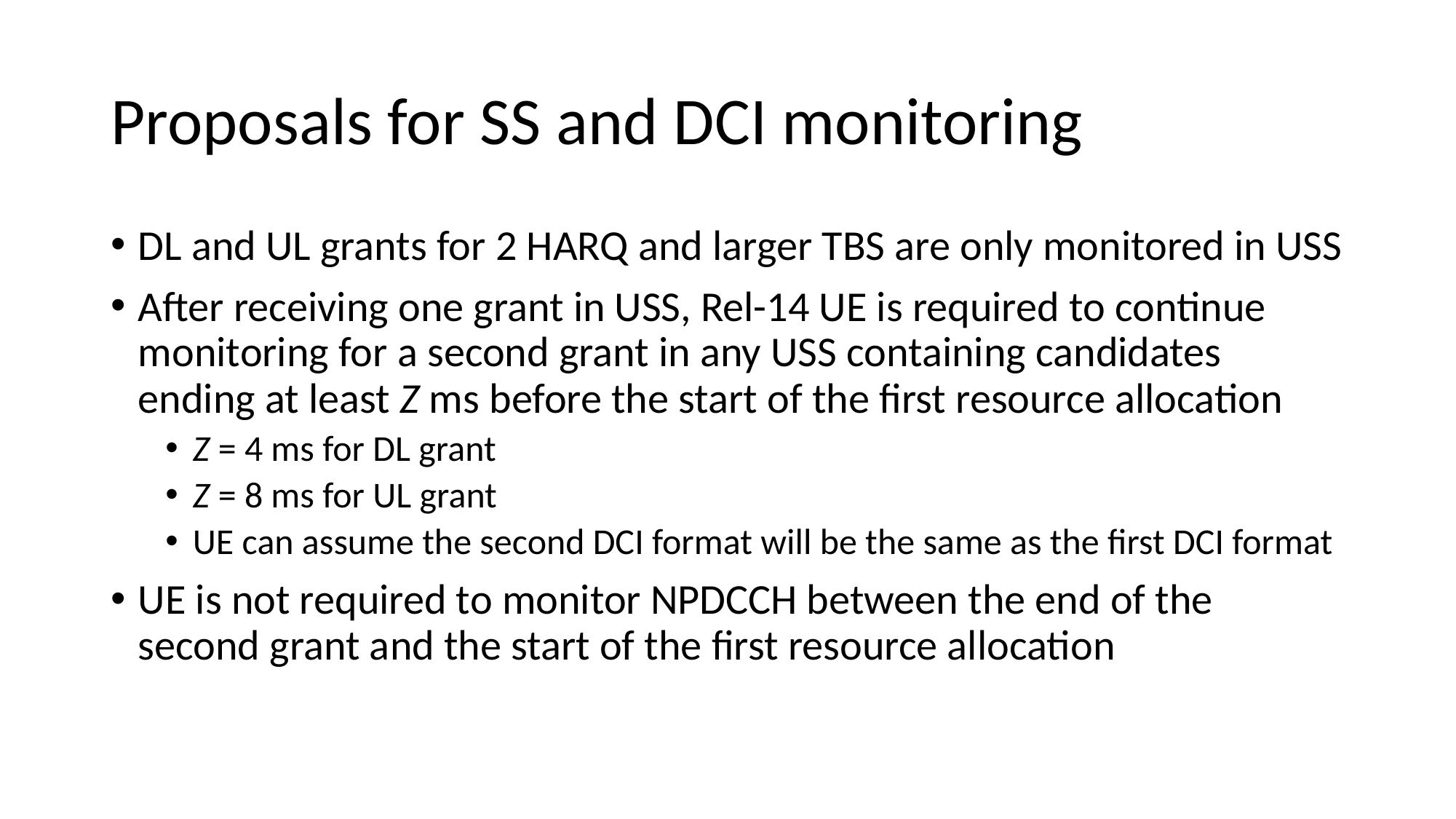

# Proposals for SS and DCI monitoring
DL and UL grants for 2 HARQ and larger TBS are only monitored in USS
After receiving one grant in USS, Rel-14 UE is required to continue monitoring for a second grant in any USS containing candidates ending at least Z ms before the start of the first resource allocation
Z = 4 ms for DL grant
Z = 8 ms for UL grant
UE can assume the second DCI format will be the same as the first DCI format
UE is not required to monitor NPDCCH between the end of the second grant and the start of the first resource allocation